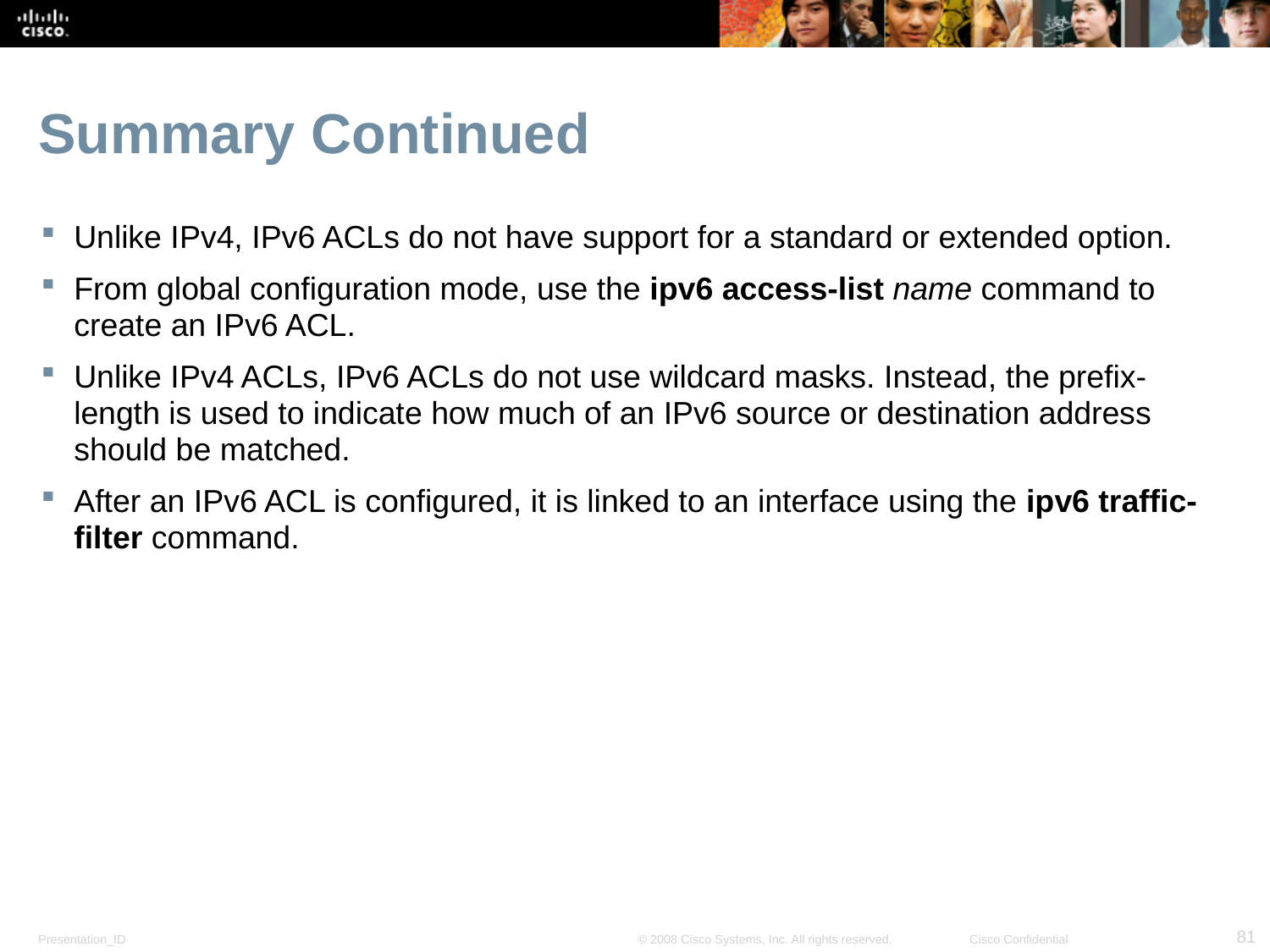

# Summary Continued
Unlike IPv4, IPv6 ACLs do not have support for a standard or extended option.
From global configuration mode, use the ipv6 access-list name command to create an IPv6 ACL.
Unlike IPv4 ACLs, IPv6 ACLs do not use wildcard masks. Instead, the prefix-length is used to indicate how much of an IPv6 source or destination address should be matched.
After an IPv6 ACL is configured, it is linked to an interface using the ipv6 traffic-filter command.